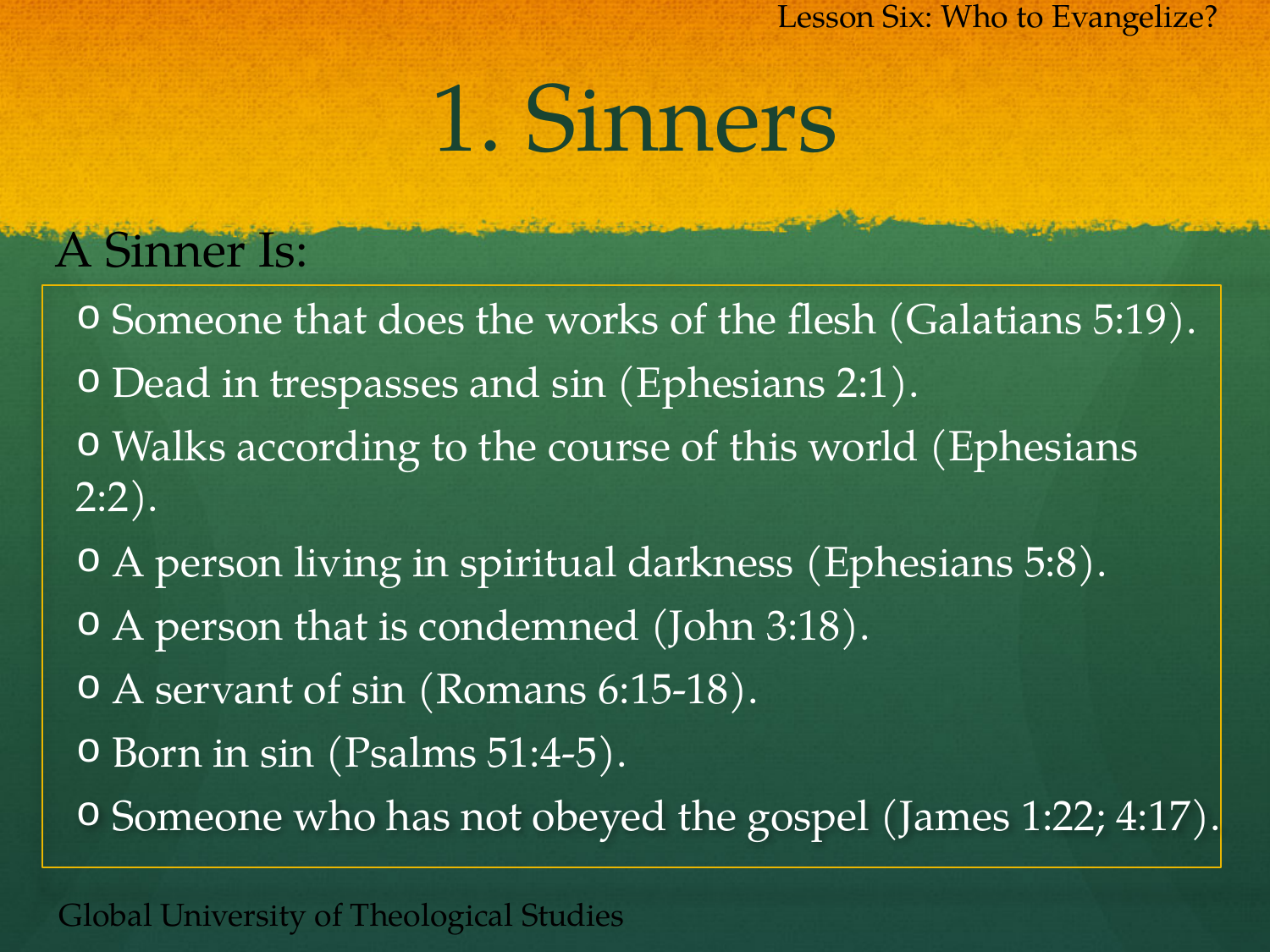

Lesson Six: Who to Evangelize?

# 1. Sinners
A Sinner Is:

 Someone that does the works of the flesh (Galatians 5:19).
 Dead in trespasses and sin (Ephesians 2:1).
 Walks according to the course of this world (Ephesians  2:2).
 A person living in spiritual darkness (Ephesians 5:8).
 A person that is condemned (John 3:18).
 A servant of sin (Romans 6:15-18).
 Born in sin (Psalms 51:4-5).
 Someone who has not obeyed the gospel (James 1:22; 4:17).
Global University of Theological Studies